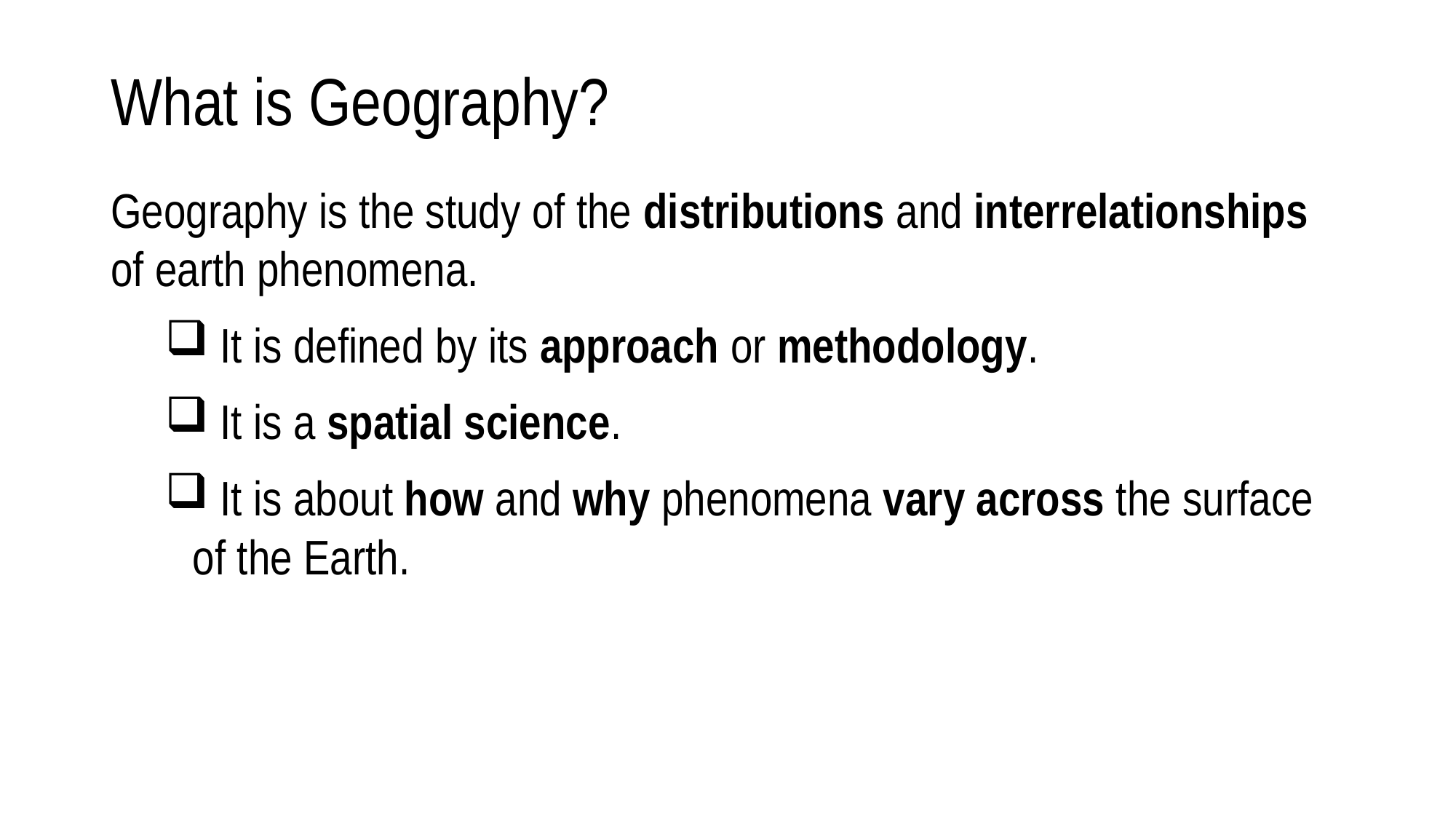

# What is Geography?
Geography is the study of the distributions and interrelationships of earth phenomena.
 It is defined by its approach or methodology.
 It is a spatial science.
 It is about how and why phenomena vary across the surface of the Earth.